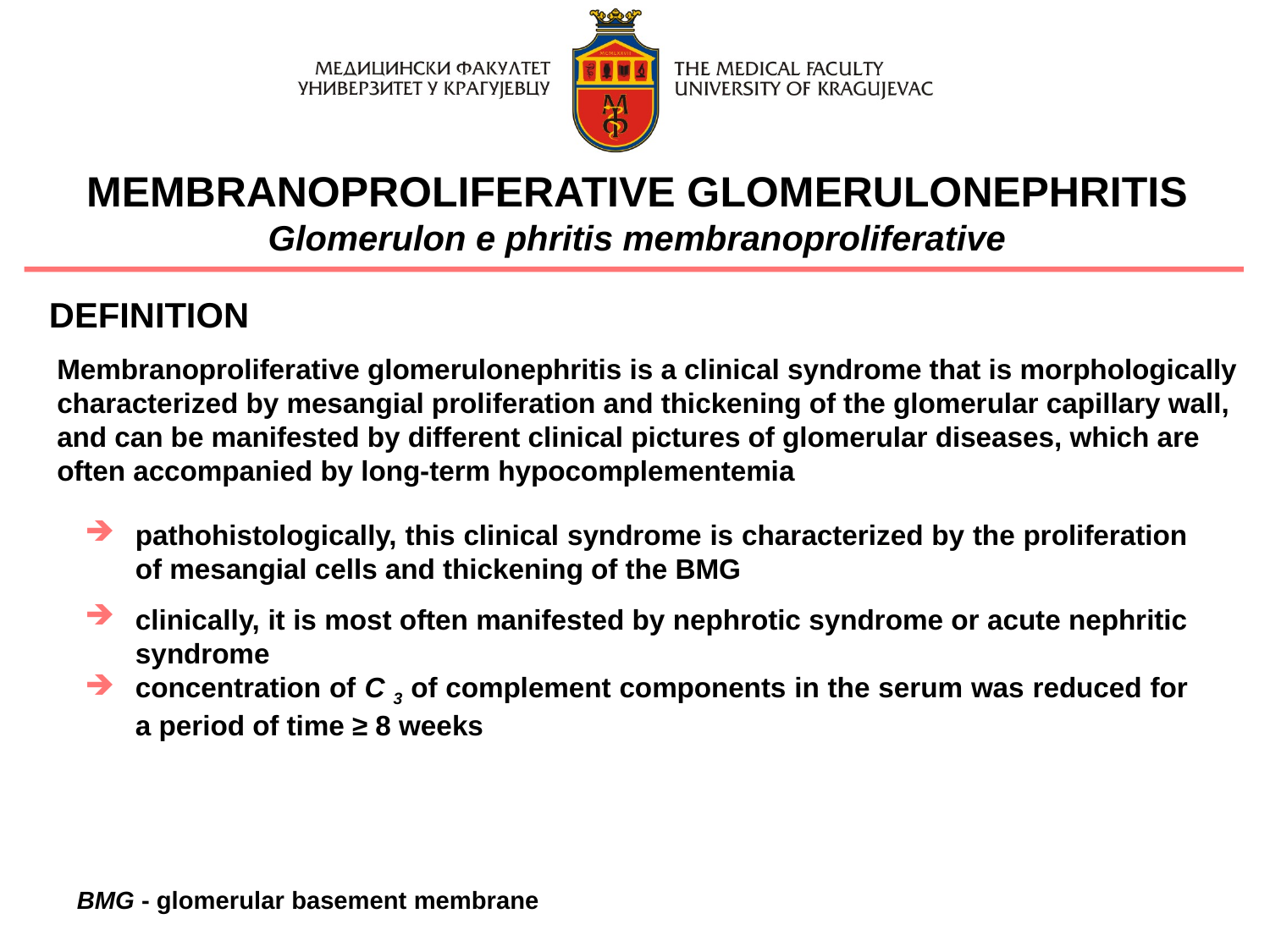

MEMBRANOPROLIFERATIVE GLOMERULONEPHRITIS
Glomerulon e phritis membranoproliferative

DEFINITION

 Membranoproliferative glomerulonephritis is a clinical syndrome that is morphologically
 characterized by mesangial proliferation and thickening of the glomerular capillary wall,
 and can be manifested by different clinical pictures of glomerular diseases, which are
 often accompanied by long-term hypocomplementemia

pathohistologically, this clinical syndrome is characterized by the proliferation of mesangial cells and thickening of the BMG

clinically, it is most often manifested by nephrotic syndrome or acute nephritic syndrome
concentration of C 3 of complement components in the serum was reduced for a period of time ≥ 8 weeks

BMG - glomerular basement membrane